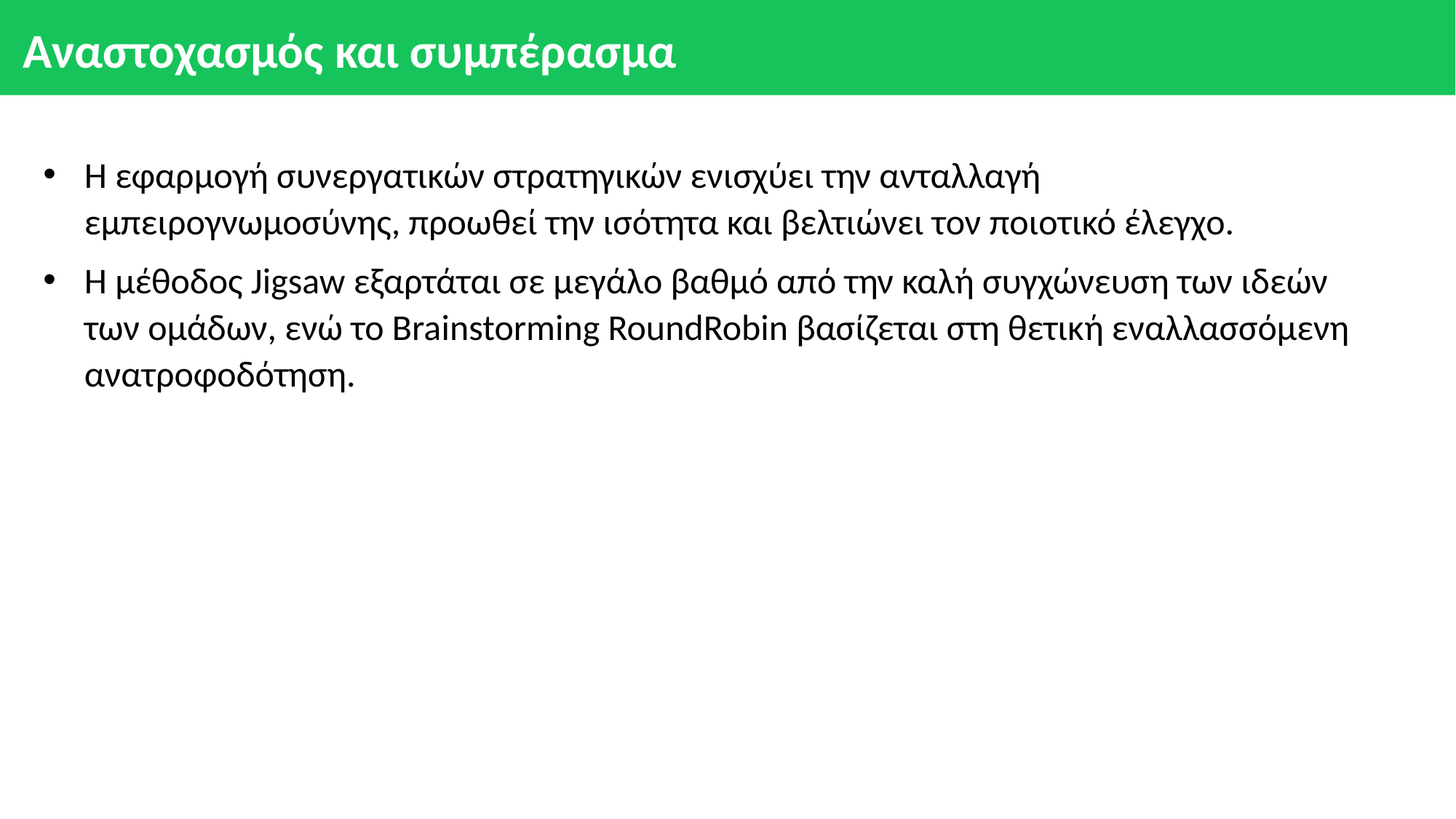

# Αναστοχασμός και συμπέρασμα
Η εφαρμογή συνεργατικών στρατηγικών ενισχύει την ανταλλαγή εμπειρογνωμοσύνης, προωθεί την ισότητα και βελτιώνει τον ποιοτικό έλεγχο.
Η μέθοδος Jigsaw εξαρτάται σε μεγάλο βαθμό από την καλή συγχώνευση των ιδεών των ομάδων, ενώ το Brainstorming RoundRobin βασίζεται στη θετική εναλλασσόμενη ανατροφοδότηση.